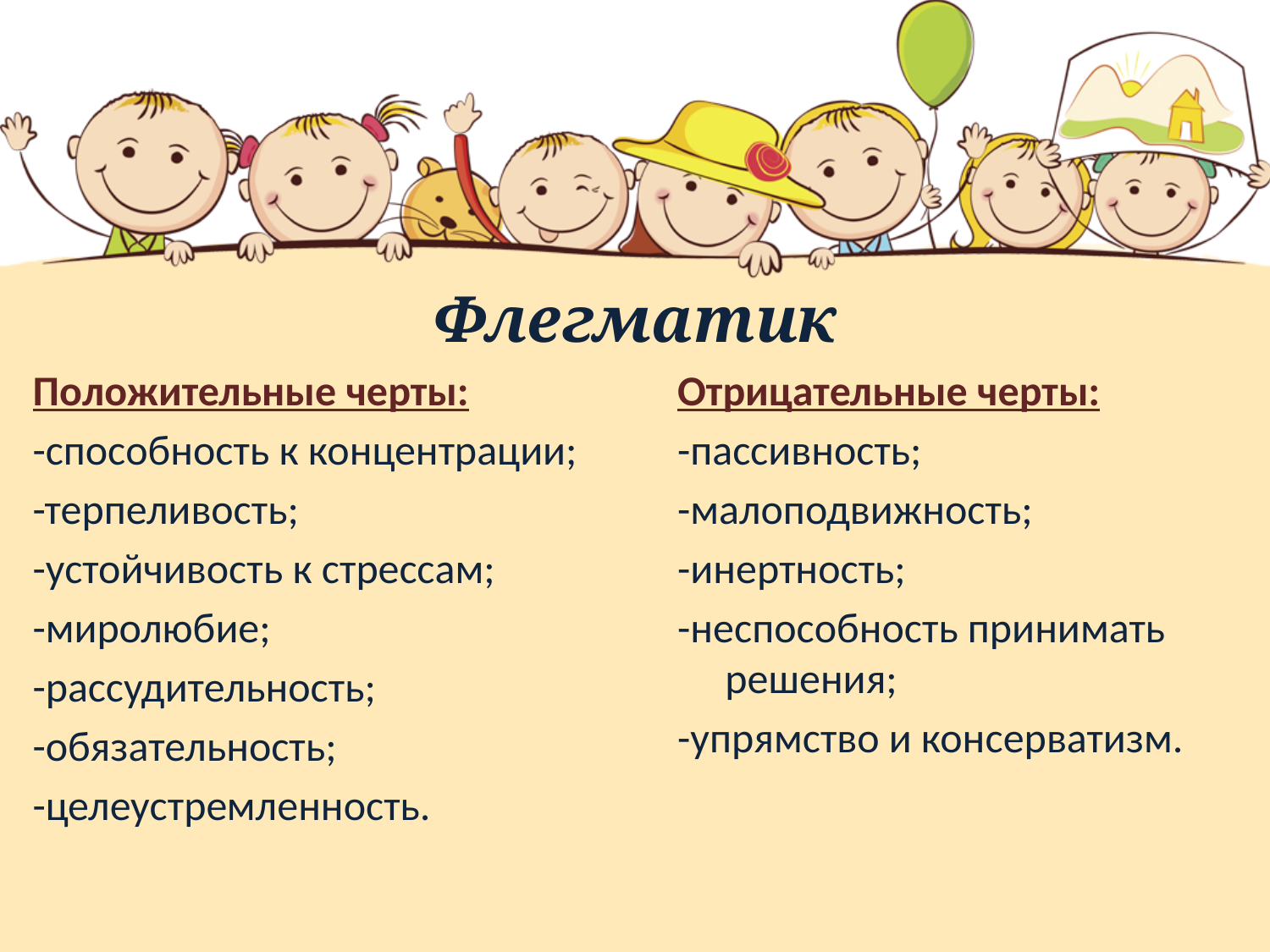

# Флегматик
Положительные черты:
-способность к концентрации;
-терпеливость;
-устойчивость к стрессам;
-миролюбие;
-рассудительность;
-обязательность;
-целеустремленность.
Отрицательные черты:
-пассивность;
-малоподвижность;
-инертность;
-неспособность принимать решения;
-упрямство и консерватизм.